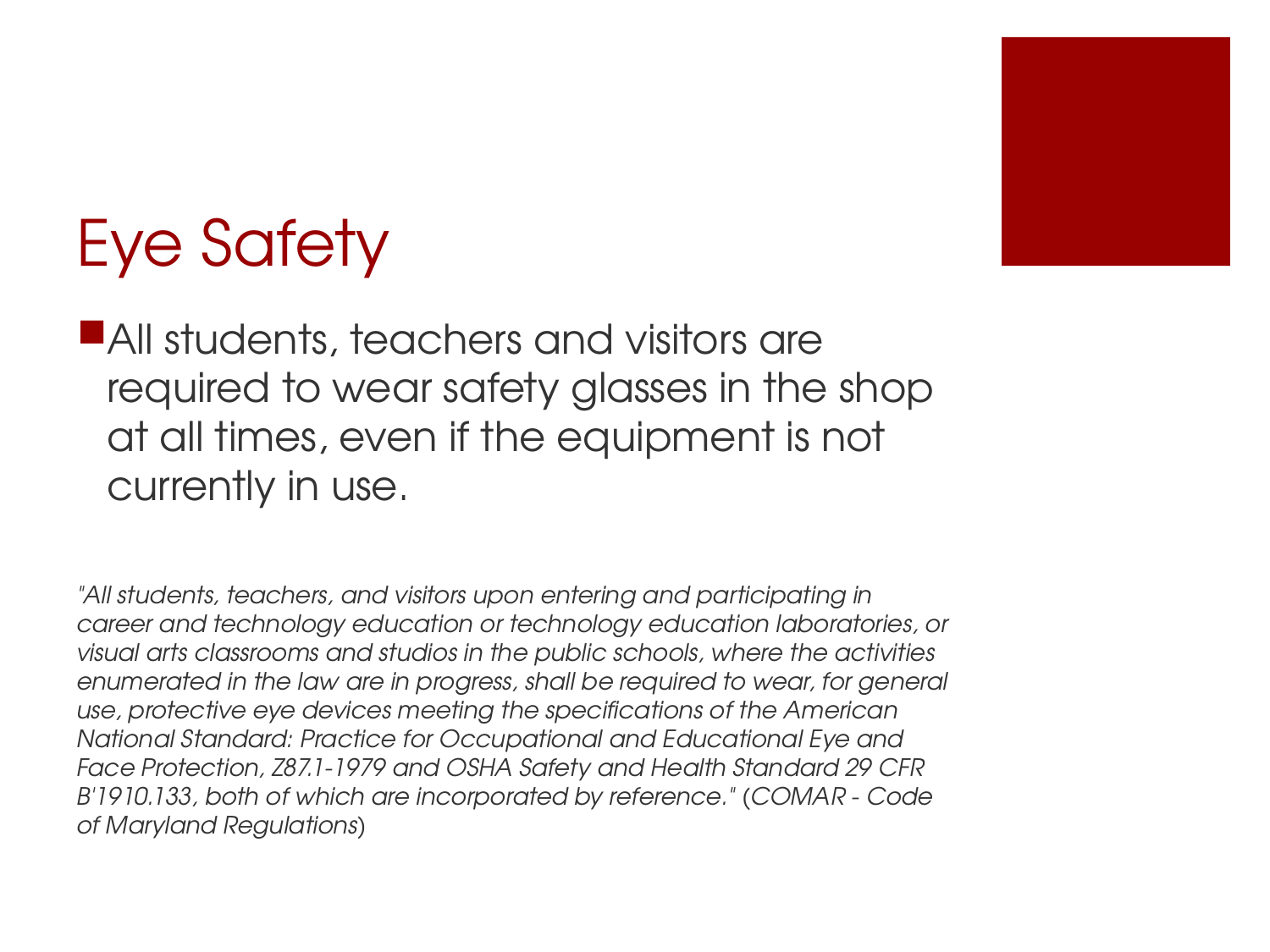

# Eye Safety
All students, teachers and visitors are required to wear safety glasses in the shop at all times, even if the equipment is not currently in use.

"All students, teachers, and visitors upon entering and participating in career and technology education or technology education laboratories, or visual arts classrooms and studios in the public schools, where the activities enumerated in the law are in progress, shall be required to wear, for general use, protective eye devices meeting the specifications of the American National Standard: Practice for Occupational and Educational Eye and Face Protection, Z87.1-1979 and OSHA Safety and Health Standard 29 CFR B'1910.133, both of which are incorporated by reference." (COMAR - Code of Maryland Regulations)